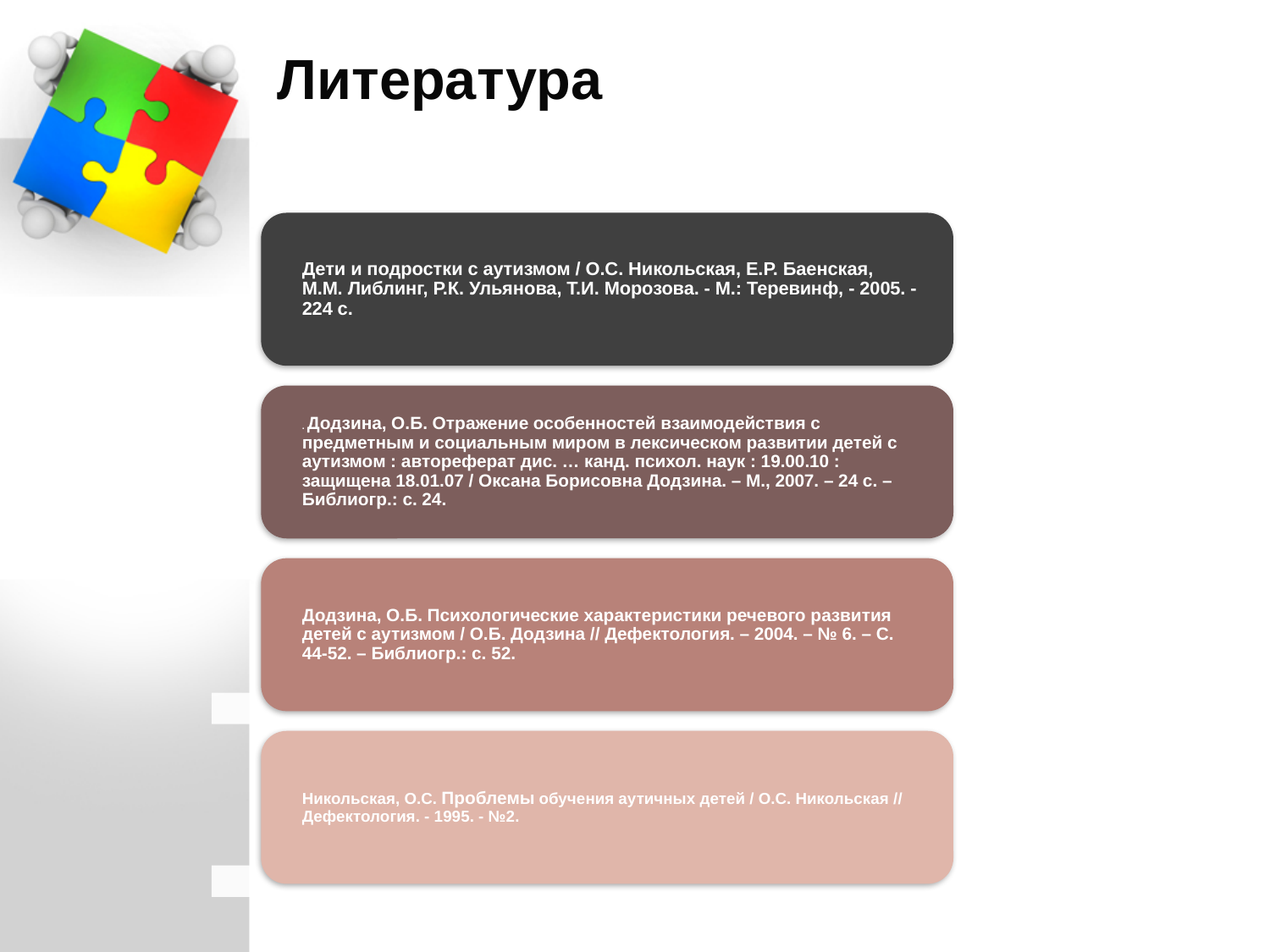

# Литература
Дети и подростки с аутизмом / О.С. Никольская, Е.Р. Баенская, М.М. Либлинг, Р.К. Ульянова, Т.И. Морозова. - М.: Теревинф, - 2005. - 224 с.
. Додзина, О.Б. Отражение особенностей взаимодействия с предметным и социальным миром в лексическом развитии детей с аутизмом : автореферат дис. … канд. психол. наук : 19.00.10 : защищена 18.01.07 / Оксана Борисовна Додзина. – М., 2007. – 24 с. – Библиогр.: с. 24.
Додзина, О.Б. Психологические характеристики речевого развития детей с аутизмом / О.Б. Додзина // Дефектология. – 2004. – № 6. – С. 44-52. – Библиогр.: с. 52.
Никольская, О.С. Проблемы обучения аутичных детей / О.С. Никольская // Дефектология. - 1995. - №2.